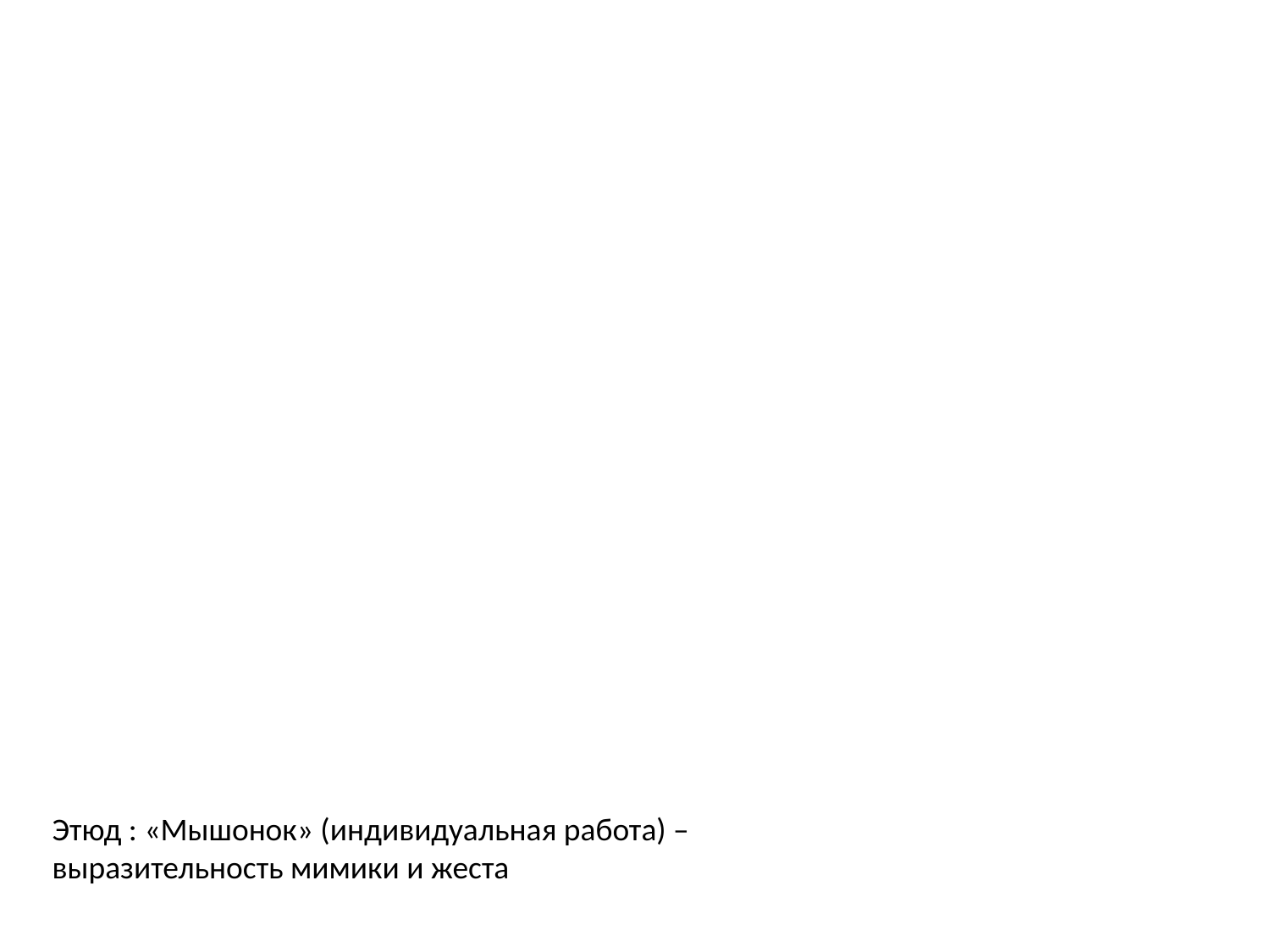

Этюд : «Мышонок» (индивидуальная работа) – выразительность мимики и жеста